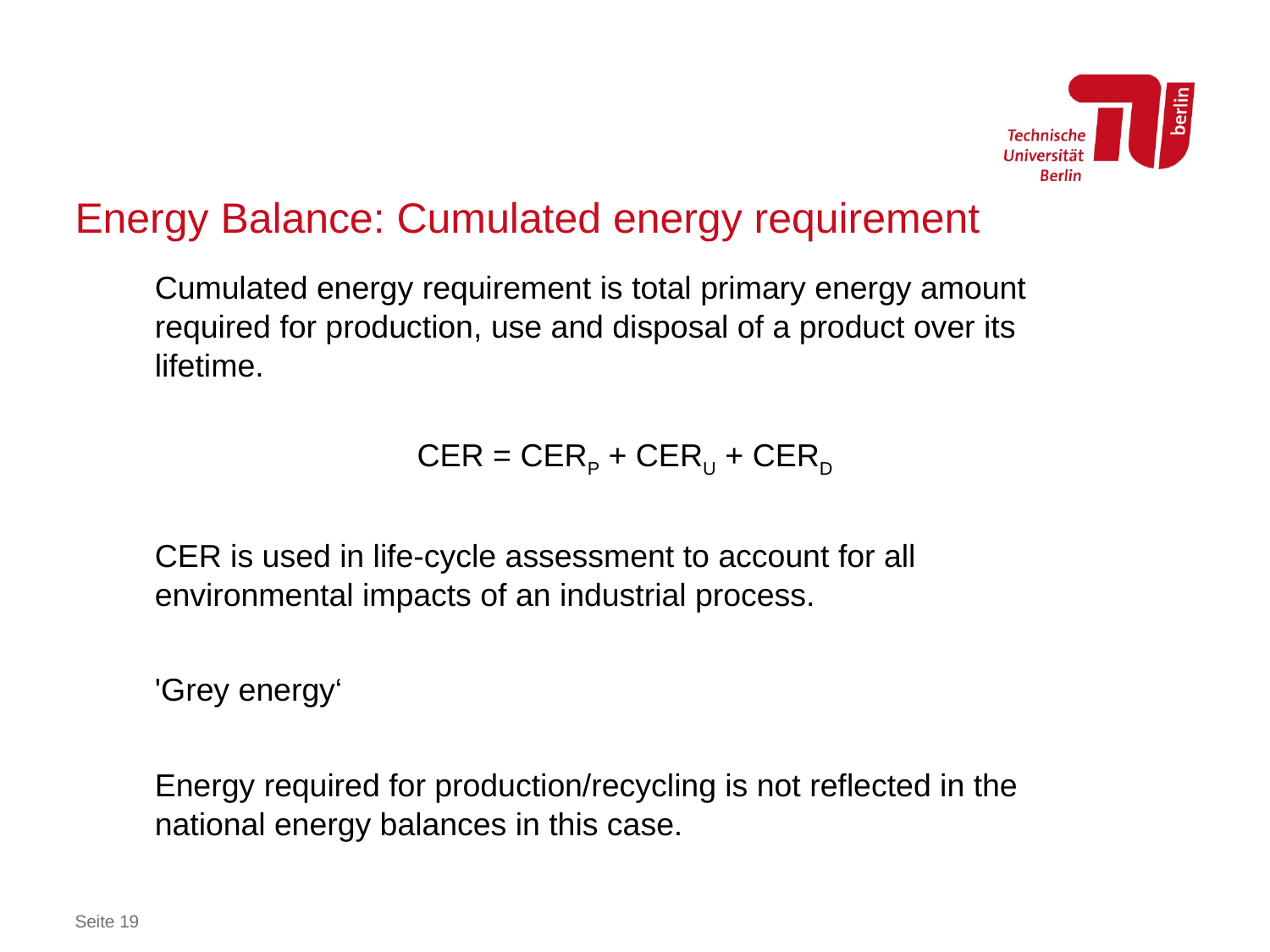

# Energy Balance: Cumulated energy requirement
Cumulated energy requirement is total primary energy amount required for production, use and disposal of a product over its lifetime.

CER = CERP + CERU + CERD

CER is used in life-cycle assessment to account for all environmental impacts of an industrial process.

'Grey energy‘

Energy required for production/recycling is not reflected in the national energy balances in this case.
Seite 19